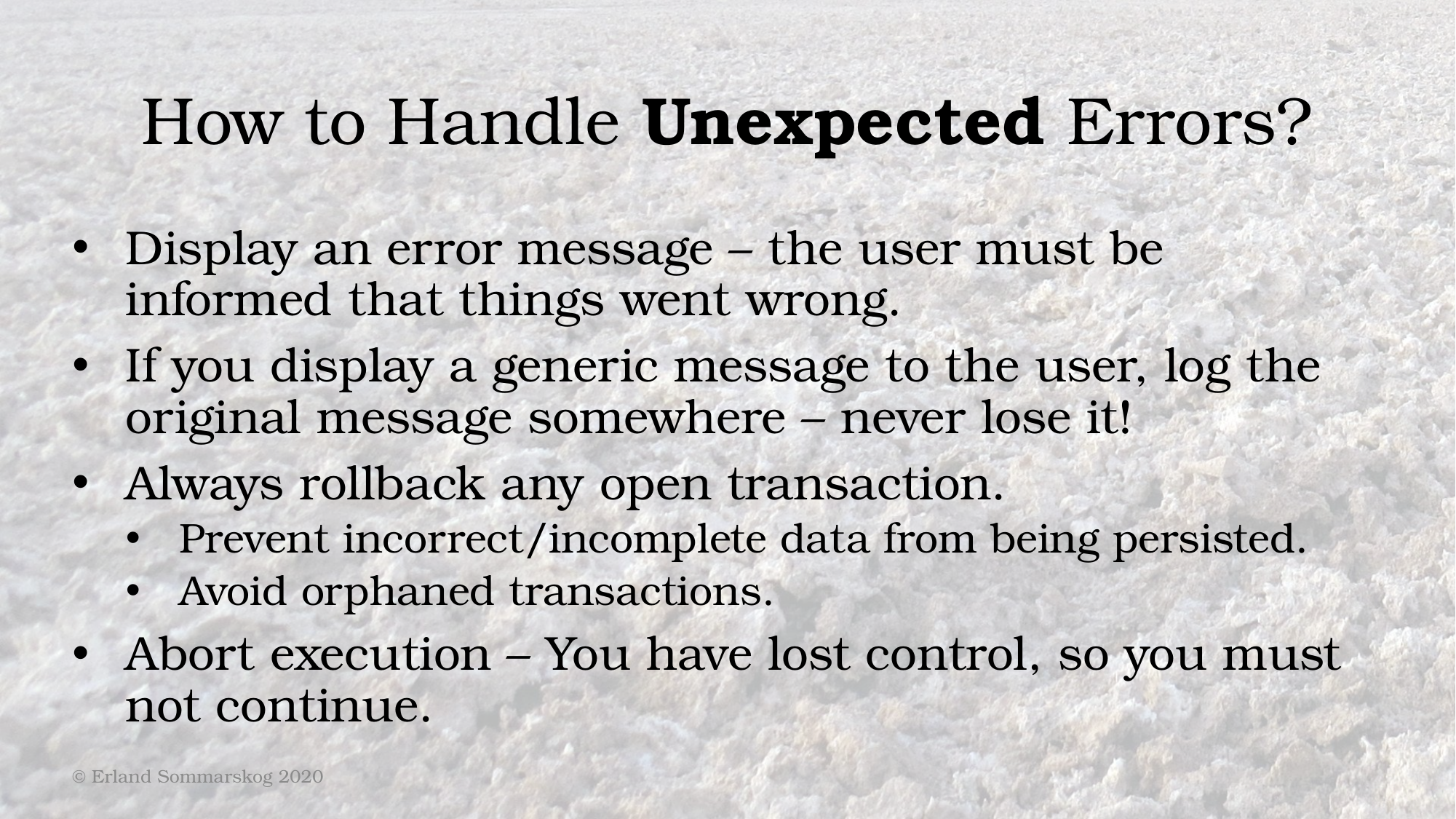

# How to Handle Unexpected Errors?
Display an error message – the user must be informed that things went wrong.
If you display a generic message to the user, log the original message somewhere – never lose it!
Always rollback any open transaction.
Prevent incorrect/incomplete data from being persisted.
Avoid orphaned transactions.
Abort execution – You have lost control, so you must not continue.
© Erland Sommarskog 2020